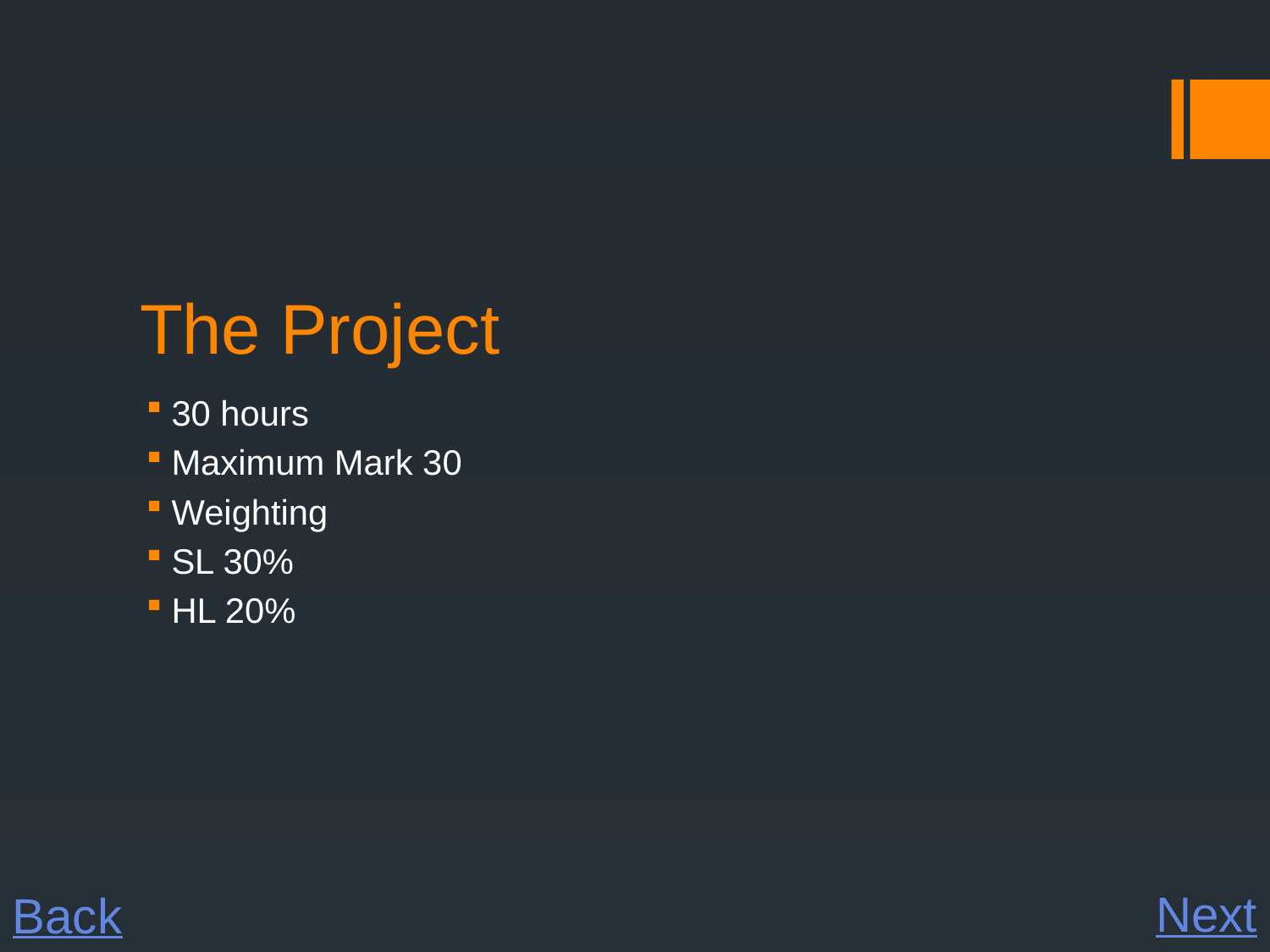

# The Project
30 hours
Maximum Mark 30
Weighting
SL 30%
HL 20%
Next
Back